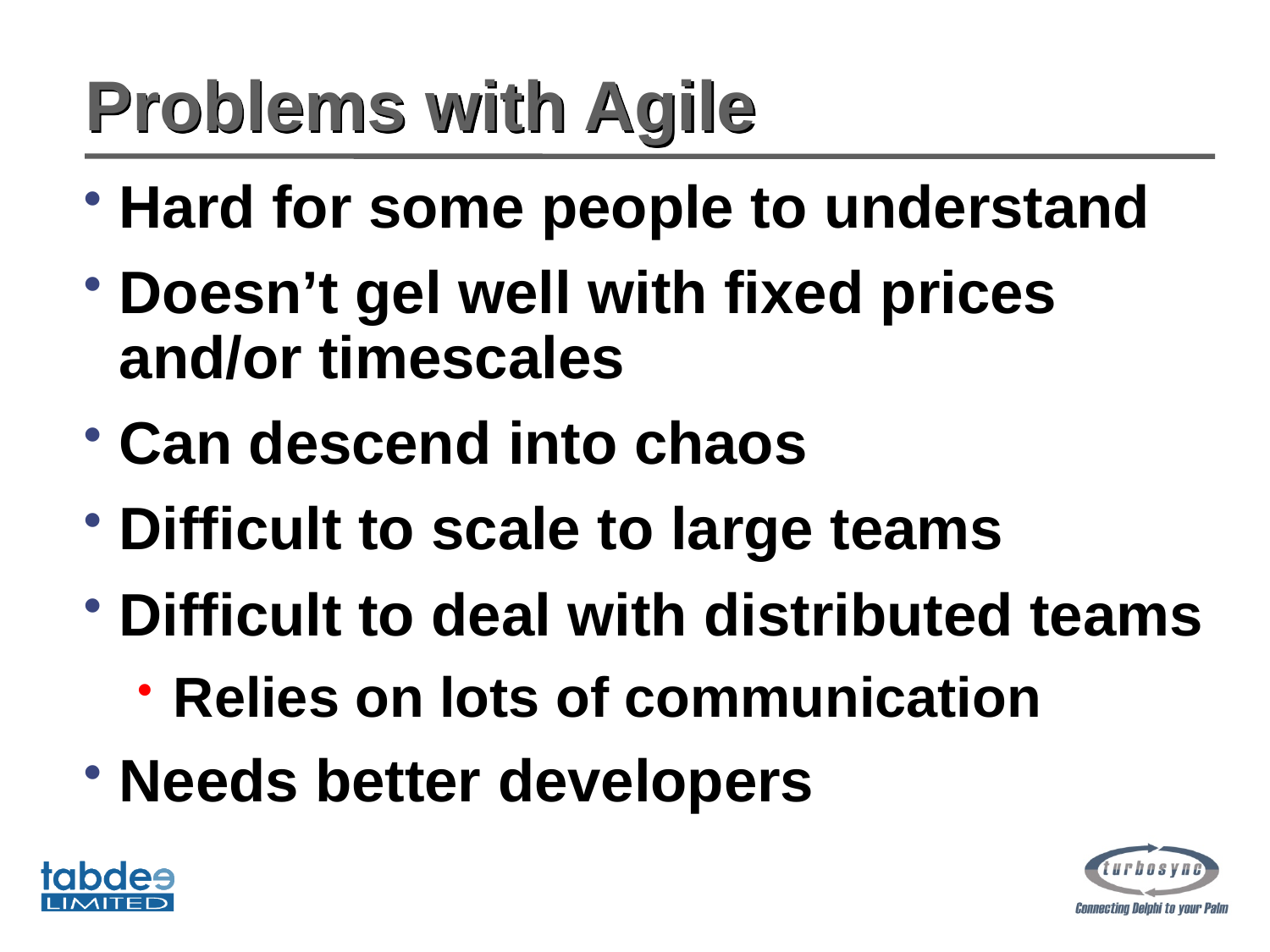

# Problems with Agile
Hard for some people to understand
Doesn’t gel well with fixed prices and/or timescales
Can descend into chaos
Difficult to scale to large teams
Difficult to deal with distributed teams
Relies on lots of communication
Needs better developers